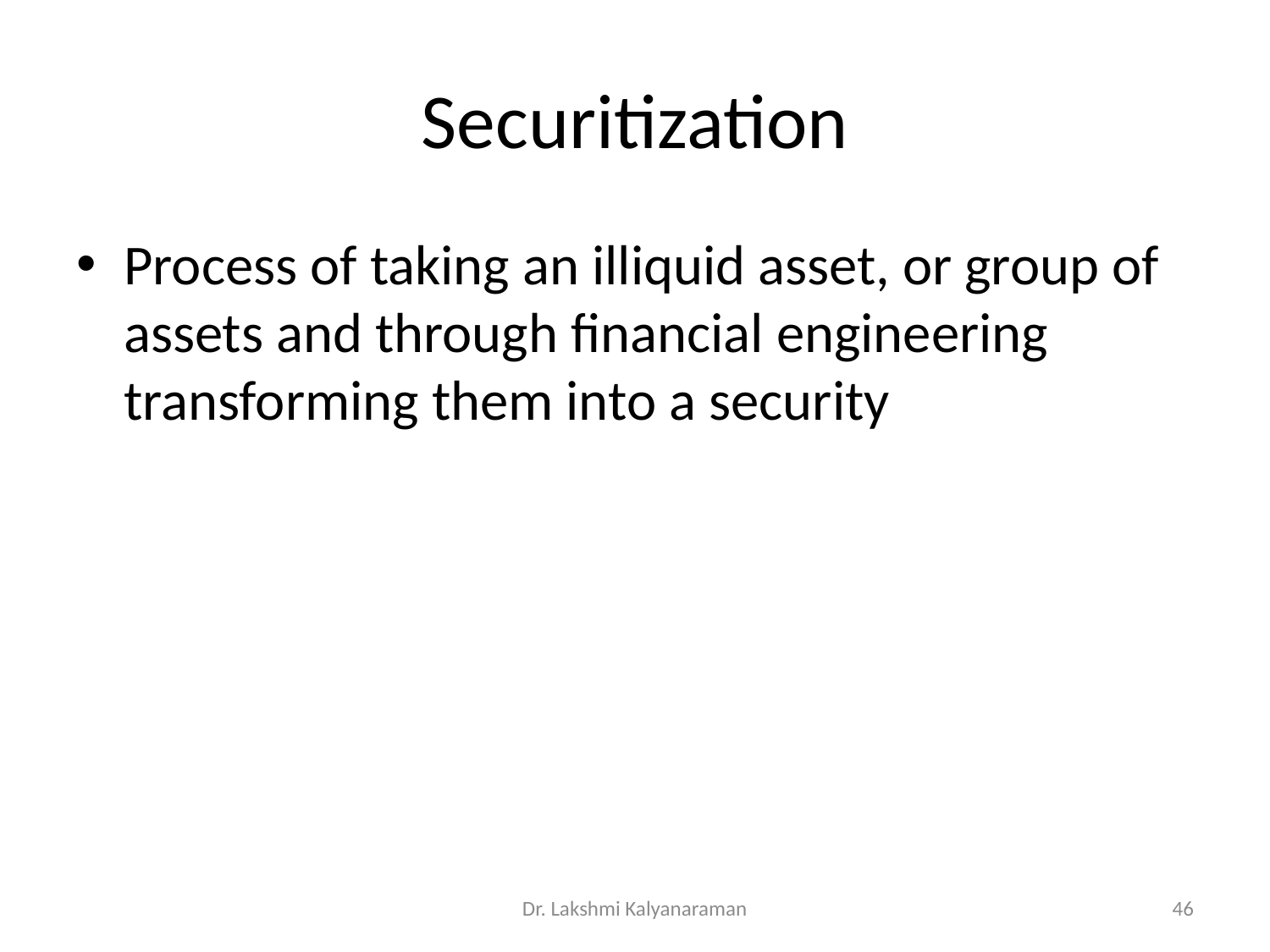

# Securitization
Process of taking an illiquid asset, or group of assets and through financial engineering transforming them into a security
Dr. Lakshmi Kalyanaraman
46